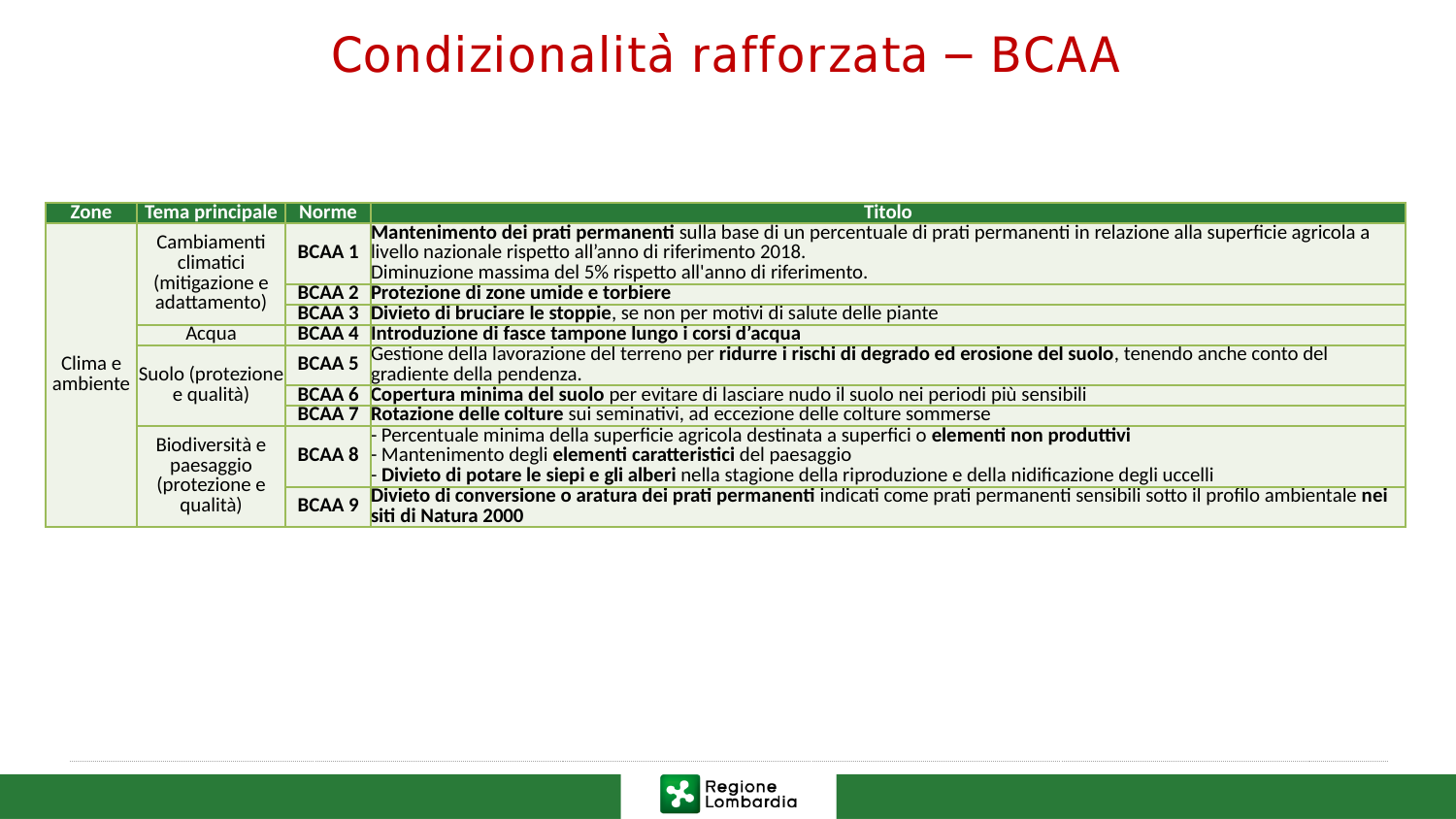

# Condizionalità rafforzata – BCAA
| Zone | Tema principale | Norme | Titolo |
| --- | --- | --- | --- |
| Clima e ambiente | Cambiamenti climatici (mitigazione e adattamento) | BCAA 1 | Mantenimento dei prati permanenti sulla base di un percentuale di prati permanenti in relazione alla superficie agricola a livello nazionale rispetto all’anno di riferimento 2018. Diminuzione massima del 5% rispetto all'anno di riferimento. |
|  |  | BCAA 2 | Protezione di zone umide e torbiere |
|  |  | BCAA 3 | Divieto di bruciare le stoppie, se non per motivi di salute delle piante |
|  | Acqua | BCAA 4 | Introduzione di fasce tampone lungo i corsi d’acqua |
|  | Suolo (protezione e qualità) | BCAA 5 | Gestione della lavorazione del terreno per ridurre i rischi di degrado ed erosione del suolo, tenendo anche conto del gradiente della pendenza. |
|  |  | BCAA 6 | Copertura minima del suolo per evitare di lasciare nudo il suolo nei periodi più sensibili |
|  |  | BCAA 7 | Rotazione delle colture sui seminativi, ad eccezione delle colture sommerse |
|  | Biodiversità e paesaggio (protezione e qualità) | BCAA 8 | - Percentuale minima della superficie agricola destinata a superfici o elementi non produttivi - Mantenimento degli elementi caratteristici del paesaggio - Divieto di potare le siepi e gli alberi nella stagione della riproduzione e della nidificazione degli uccelli |
|  |  | BCAA 9 | Divieto di conversione o aratura dei prati permanenti indicati come prati permanenti sensibili sotto il profilo ambientale nei siti di Natura 2000 |